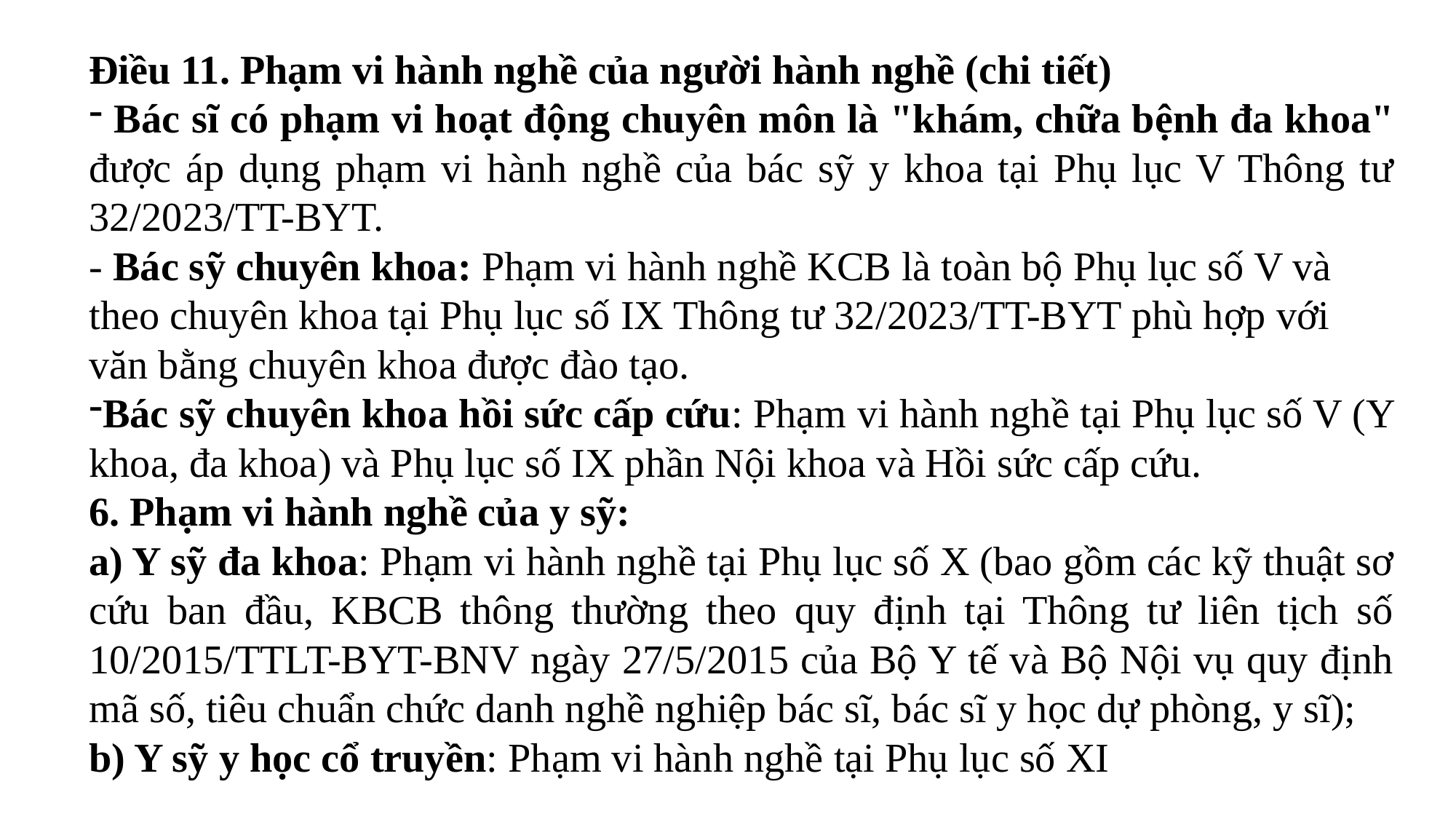

Điều 11. Phạm vi hành nghề của người hành nghề (chi tiết)
 Bác sĩ có phạm vi hoạt động chuyên môn là "khám, chữa bệnh đa khoa" được áp dụng phạm vi hành nghề của bác sỹ y khoa tại Phụ lục V Thông tư 32/2023/TT-BYT.
- Bác sỹ chuyên khoa: Phạm vi hành nghề KCB là toàn bộ Phụ lục số V và theo chuyên khoa tại Phụ lục số IX Thông tư 32/2023/TT-BYT phù hợp với văn bằng chuyên khoa được đào tạo.
Bác sỹ chuyên khoa hồi sức cấp cứu: Phạm vi hành nghề tại Phụ lục số V (Y khoa, đa khoa) và Phụ lục số IX phần Nội khoa và Hồi sức cấp cứu.
6. Phạm vi hành nghề của y sỹ:
a) Y sỹ đa khoa: Phạm vi hành nghề tại Phụ lục số X (bao gồm các kỹ thuật sơ cứu ban đầu, KBCB thông thường theo quy định tại Thông tư liên tịch số 10/2015/TTLT-BYT-BNV ngày 27/5/2015 của Bộ Y tế và Bộ Nội vụ quy định mã số, tiêu chuẩn chức danh nghề nghiệp bác sĩ, bác sĩ y học dự phòng, y sĩ);
b) Y sỹ y học cổ truyền: Phạm vi hành nghề tại Phụ lục số XI